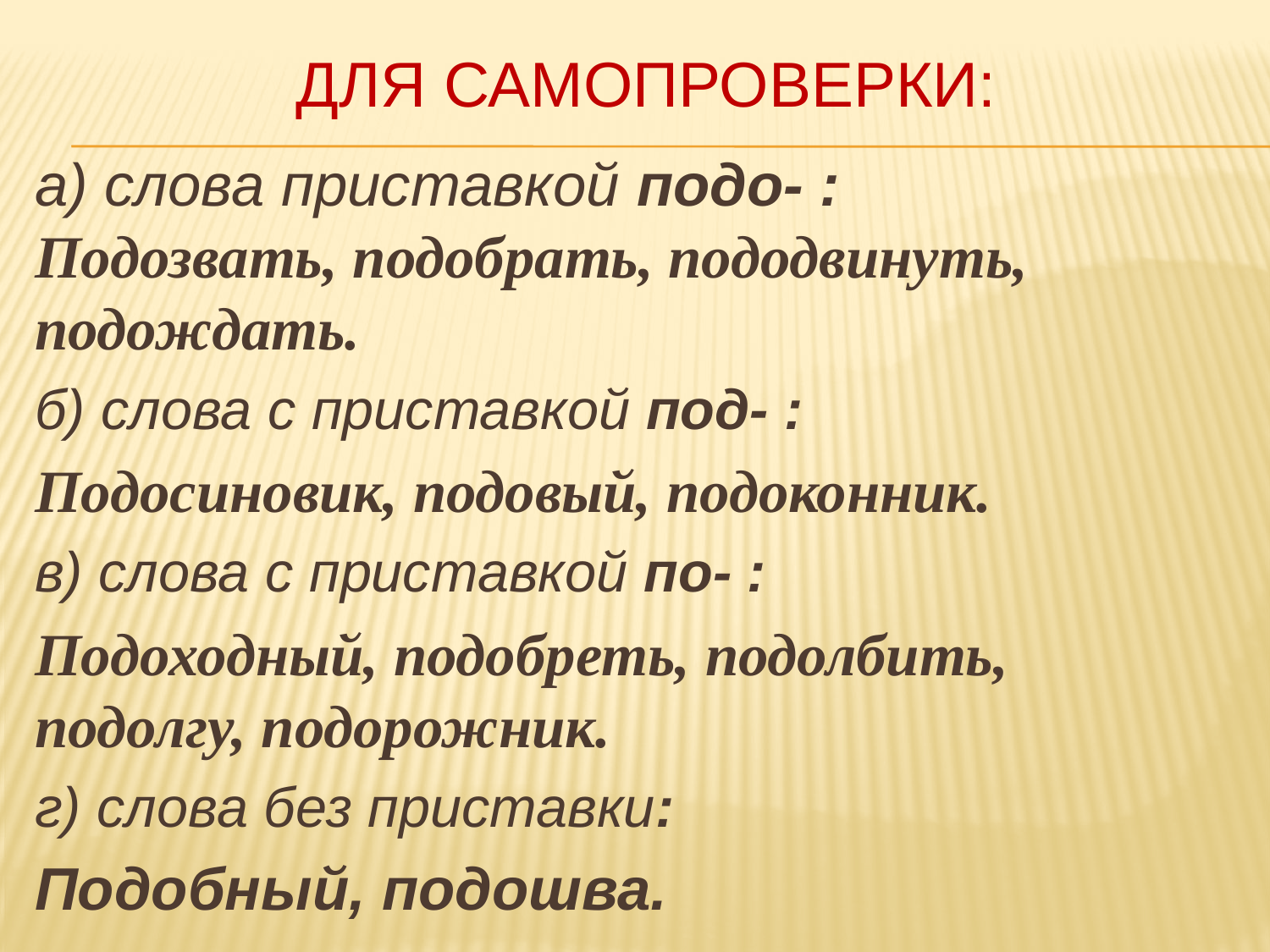

# Для самопроверки:
а) слова приставкой подо- :
Подозвать, подобрать, пододвинуть, подождать.
б) слова с приставкой под- :
Подосиновик, подовый, подоконник.
в) слова с приставкой по- :
Подоходный, подобреть, подолбить,  подолгу, подорожник.
г) слова без приставки:
Подобный, подошва.